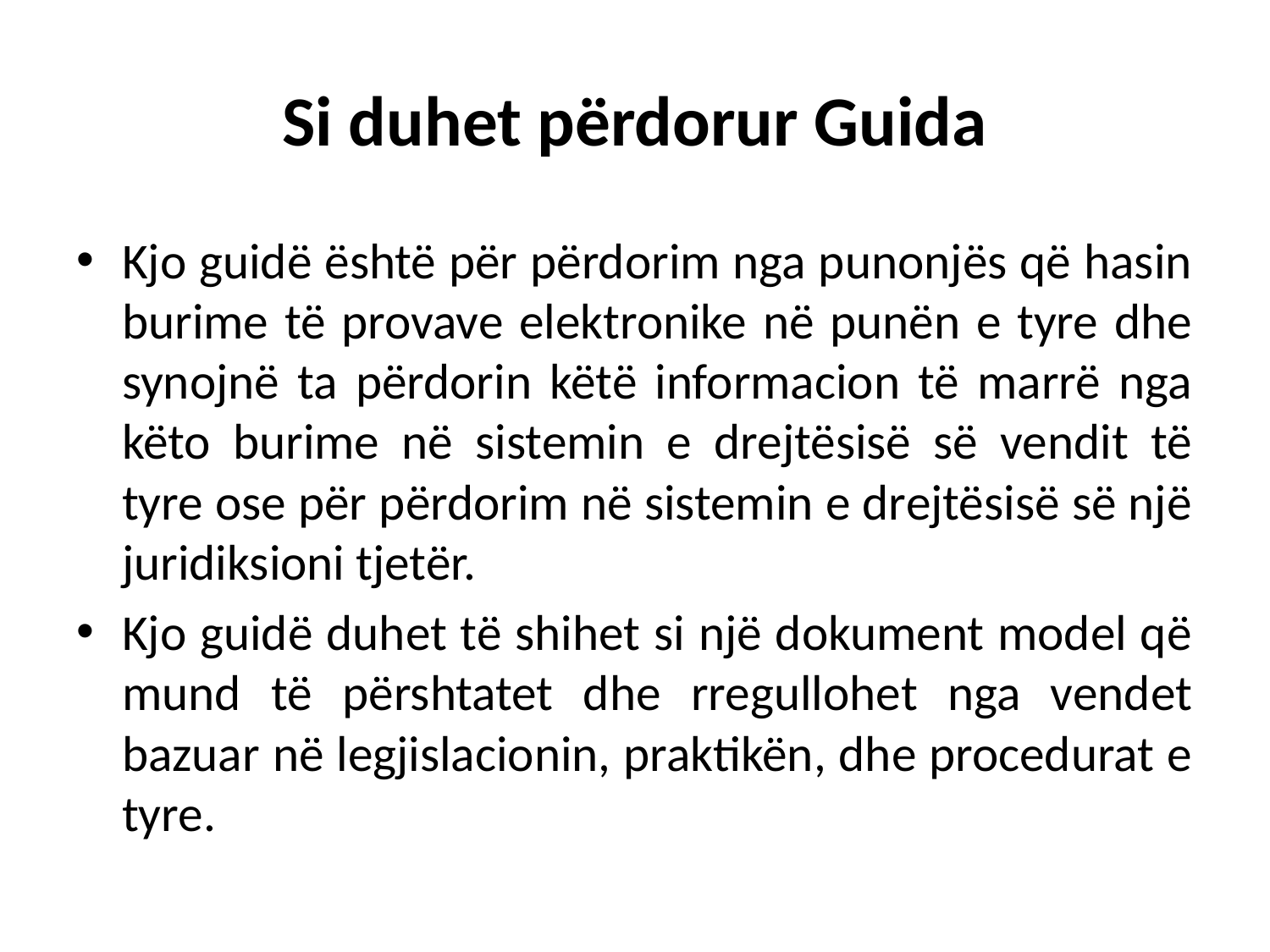

# Si duhet përdorur Guida
Kjo guidë është për përdorim nga punonjës që hasin burime të provave elektronike në punën e tyre dhe synojnë ta përdorin këtë informacion të marrë nga këto burime në sistemin e drejtësisë së vendit të tyre ose për përdorim në sistemin e drejtësisë së një juridiksioni tjetër.
Kjo guidë duhet të shihet si një dokument model që mund të përshtatet dhe rregullohet nga vendet bazuar në legjislacionin, praktikën, dhe procedurat e tyre.